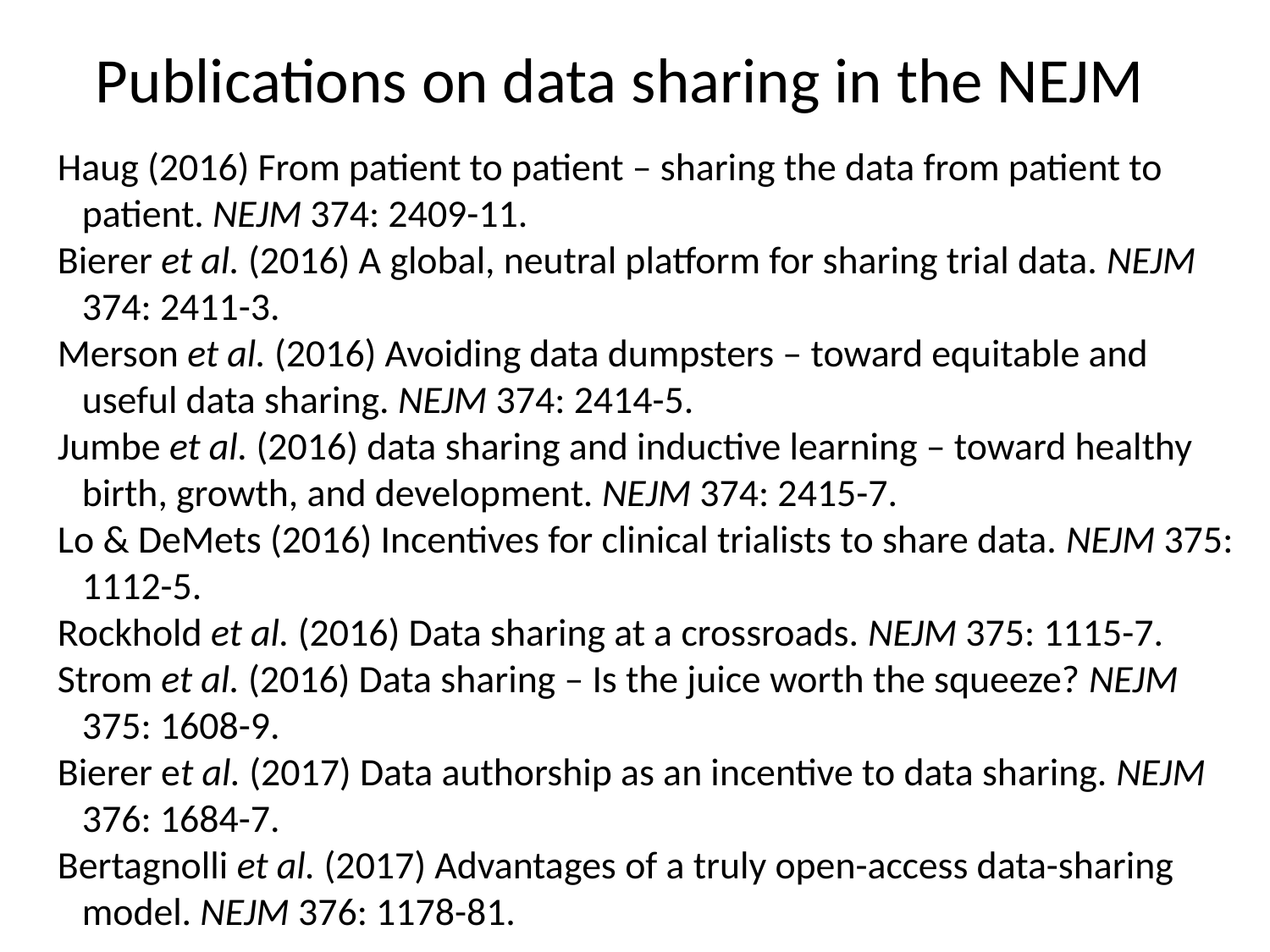

Publications on data sharing in the NEJM
Haug (2016) From patient to patient – sharing the data from patient to patient. NEJM 374: 2409-11.
Bierer et al. (2016) A global, neutral platform for sharing trial data. NEJM 374: 2411-3.
Merson et al. (2016) Avoiding data dumpsters – toward equitable and useful data sharing. NEJM 374: 2414-5.
Jumbe et al. (2016) data sharing and inductive learning – toward healthy birth, growth, and development. NEJM 374: 2415-7.
Lo & DeMets (2016) Incentives for clinical trialists to share data. NEJM 375: 1112-5.
Rockhold et al. (2016) Data sharing at a crossroads. NEJM 375: 1115-7.
Strom et al. (2016) Data sharing – Is the juice worth the squeeze? NEJM 375: 1608-9.
Bierer et al. (2017) Data authorship as an incentive to data sharing. NEJM 376: 1684-7.
Bertagnolli et al. (2017) Advantages of a truly open-access data-sharing model. NEJM 376: 1178-81.